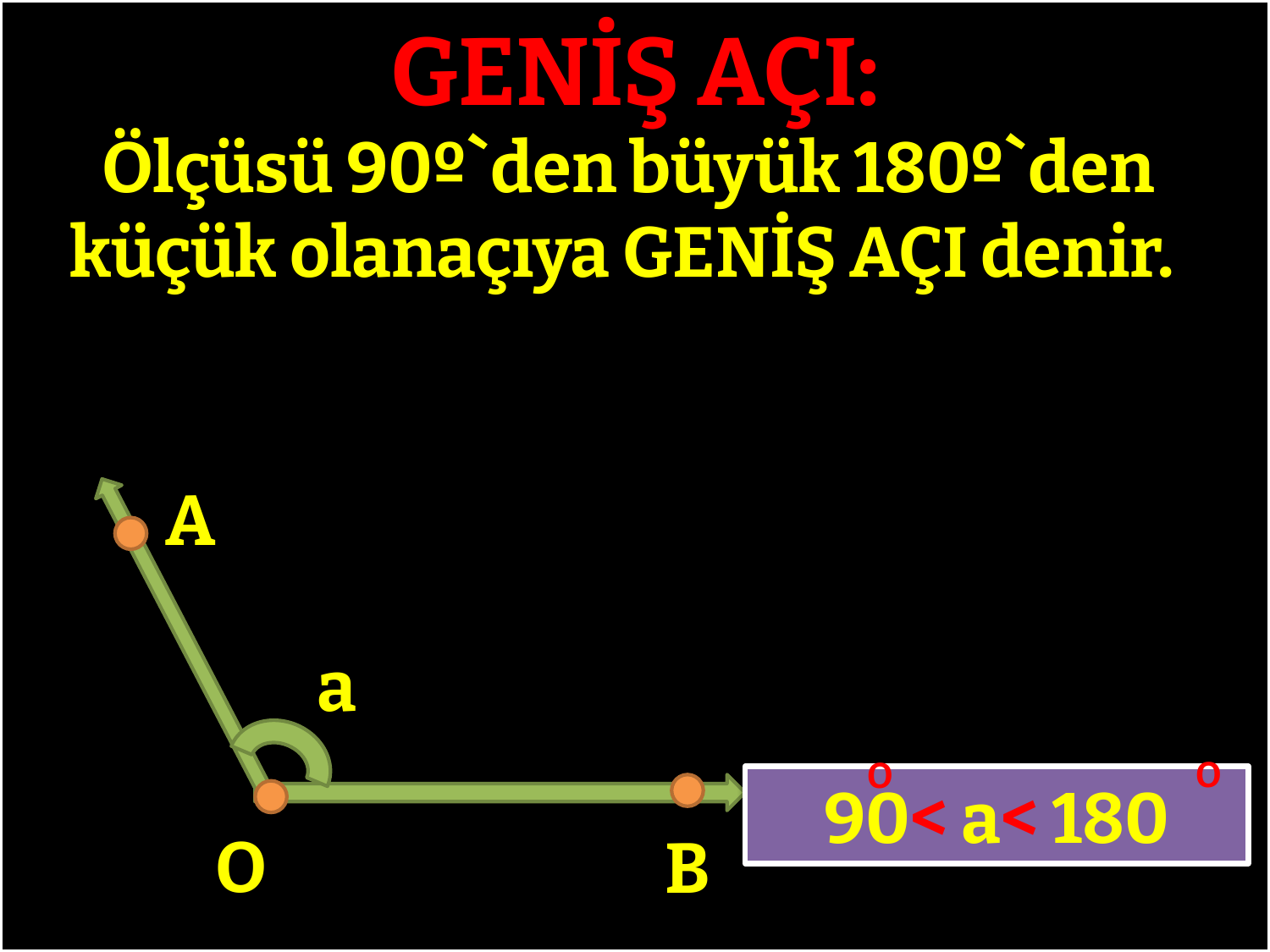

GENİŞ AÇI:
Ölçüsü 90º`den büyük 180º`den küçük olanaçıya GENİŞ AÇI denir.

#
A

a

O
O
90< a< 180

O
B